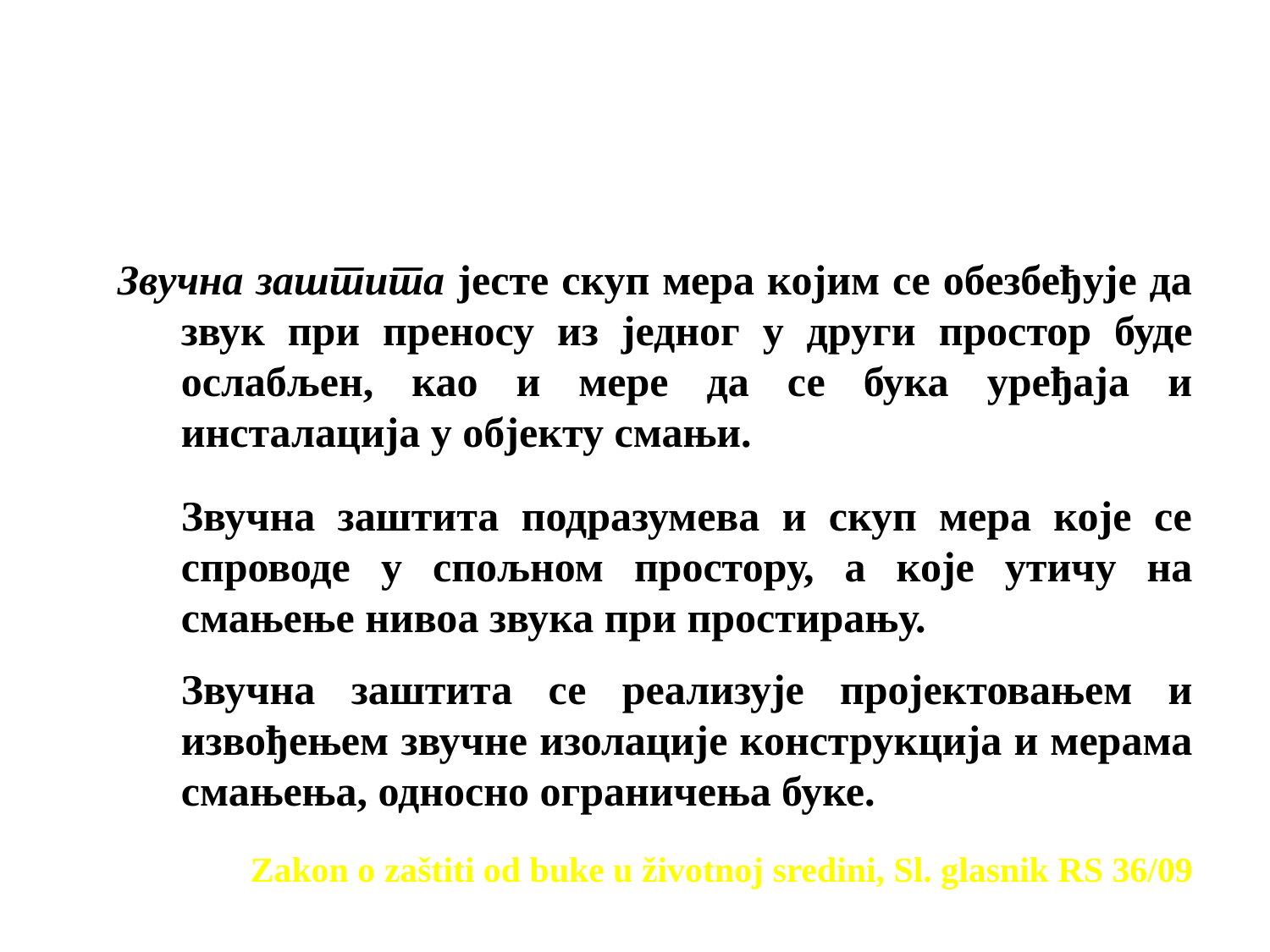

Звучна заштита јесте скуп мера којим се обезбеђује да звук при преносу из једног у други простор буде ослабљен, као и мере да се бука уређаја и инсталација у објекту смањи.

	Звучна заштита подразумева и скуп мера које се спроводе у спољном простору, а које утичу на смањење нивоа звука при простирању.
	Звучна заштита се реализује пројектовањем и извођењем звучне изолације конструкција и мерама смањења, односно ограничења буке.
Zakon o zaštiti od buke u životnoj sredini, Sl. glasnik RS 36/09